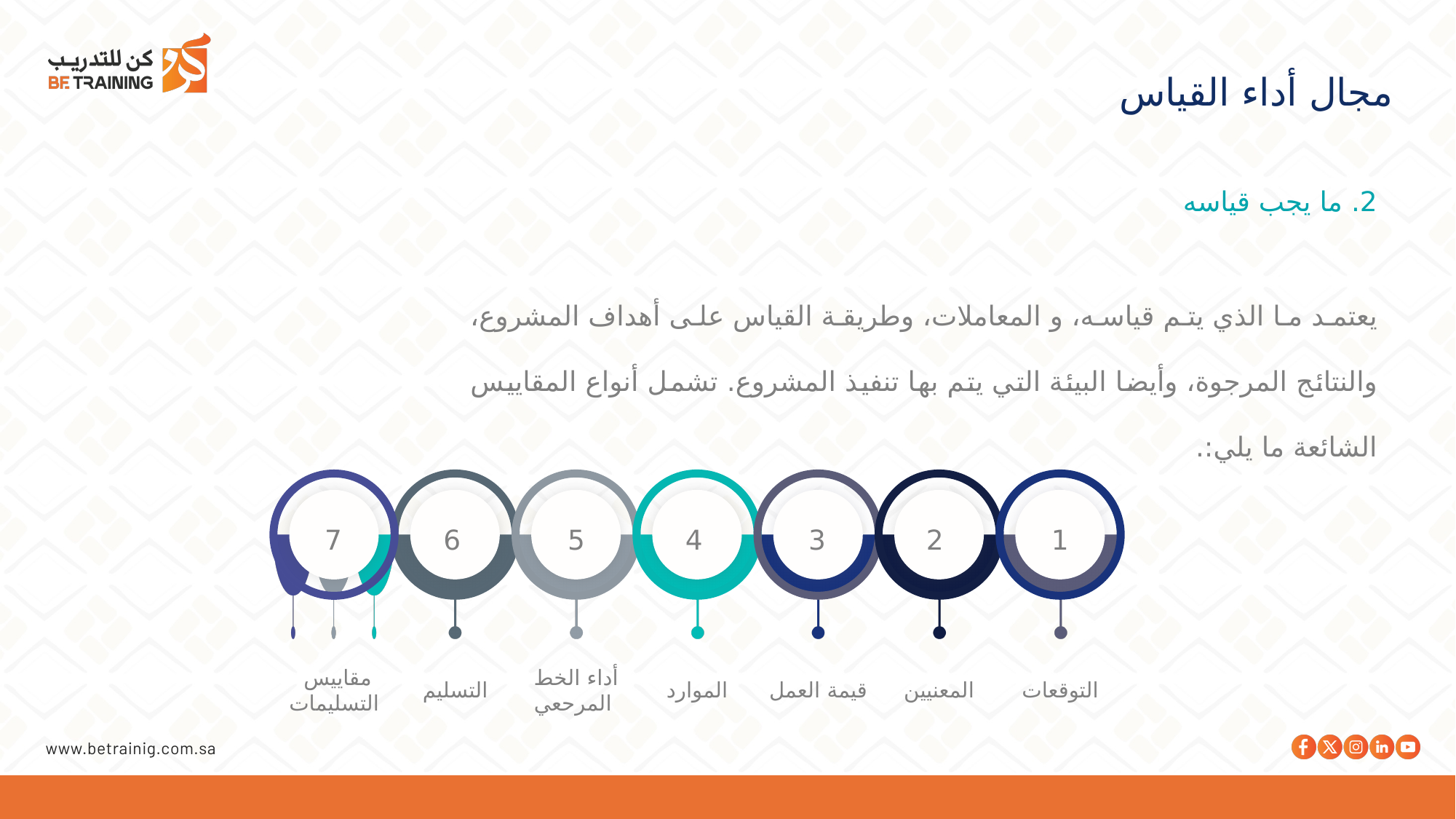

مجال أداء القياس
2. ما يجب قياسه

يعتمد ما الذي يتم قياسه، و المعاملات، وطريقة القياس على أهداف المشروع، والنتائج المرجوة، وأيضا البيئة التي يتم بها تنفيذ المشروع. تشمل أنواع المقاييس الشائعة ما يلي:.

7
6
5
4
3
2
1

مقاييس
التسليمات
التسليم
أداء الخط
 المرحعي
الموارد
قيمة العمل
المعنيين
التوقعات